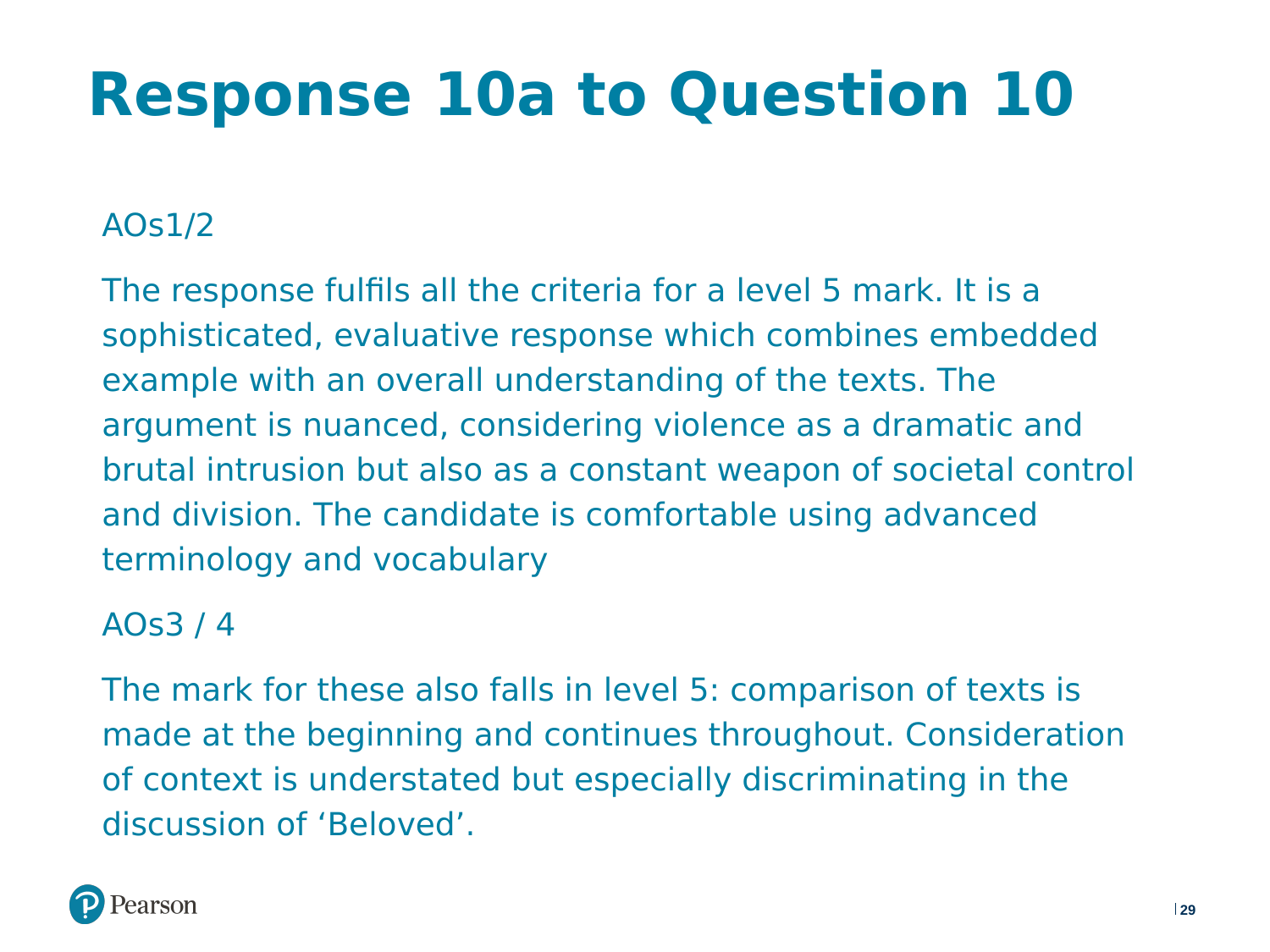

# Response 10a to Question 10
AOs1/2
The response fulfils all the criteria for a level 5 mark. It is a sophisticated, evaluative response which combines embedded example with an overall understanding of the texts. The argument is nuanced, considering violence as a dramatic and brutal intrusion but also as a constant weapon of societal control and division. The candidate is comfortable using advanced terminology and vocabulary
AOs3 / 4
The mark for these also falls in level 5: comparison of texts is made at the beginning and continues throughout. Consideration of context is understated but especially discriminating in the discussion of ‘Beloved’.
29